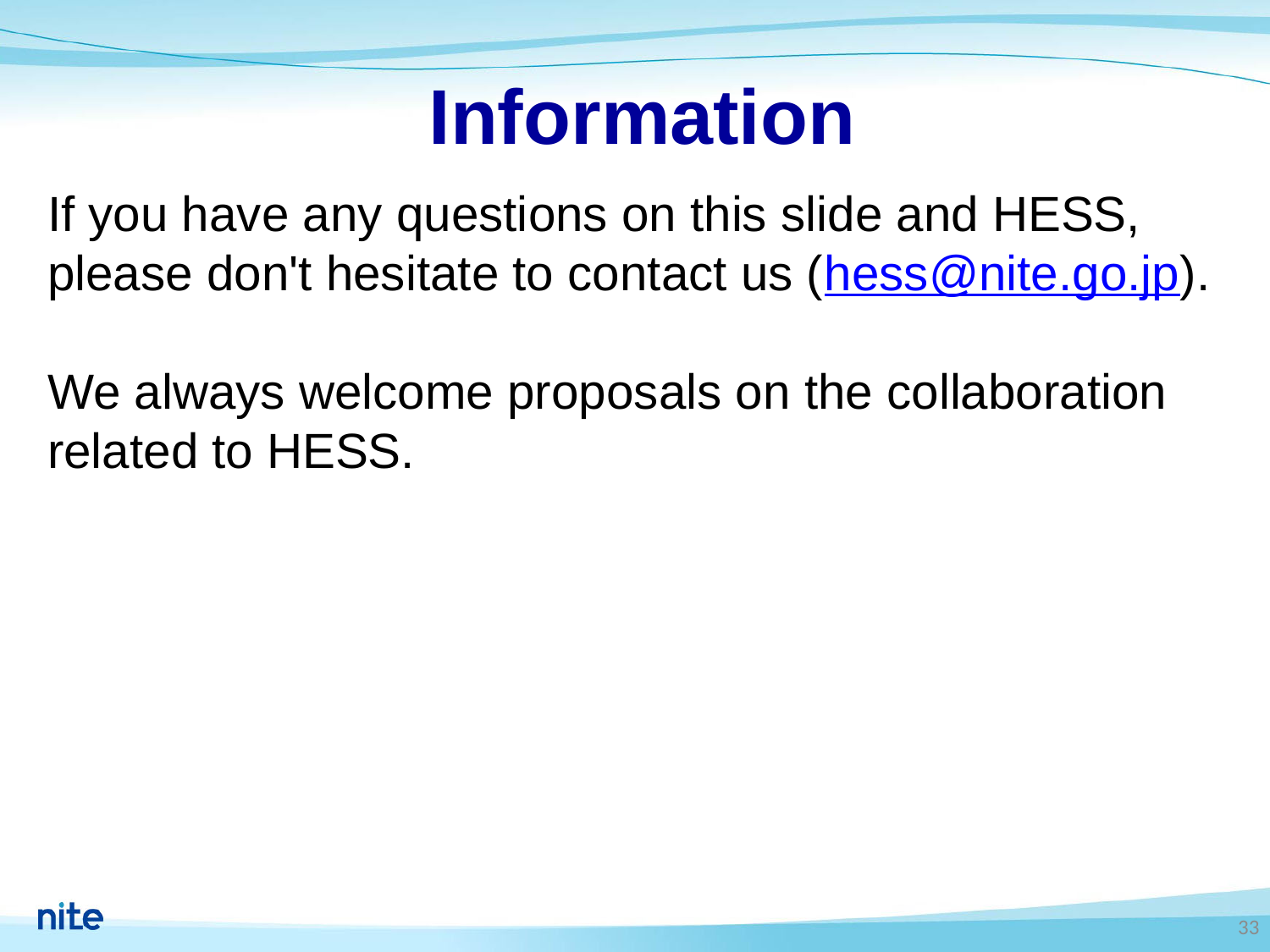

# Information
If you have any questions on this slide and HESS, please don't hesitate to contact us (hess@nite.go.jp).

We always welcome proposals on the collaboration related to HESS.
33